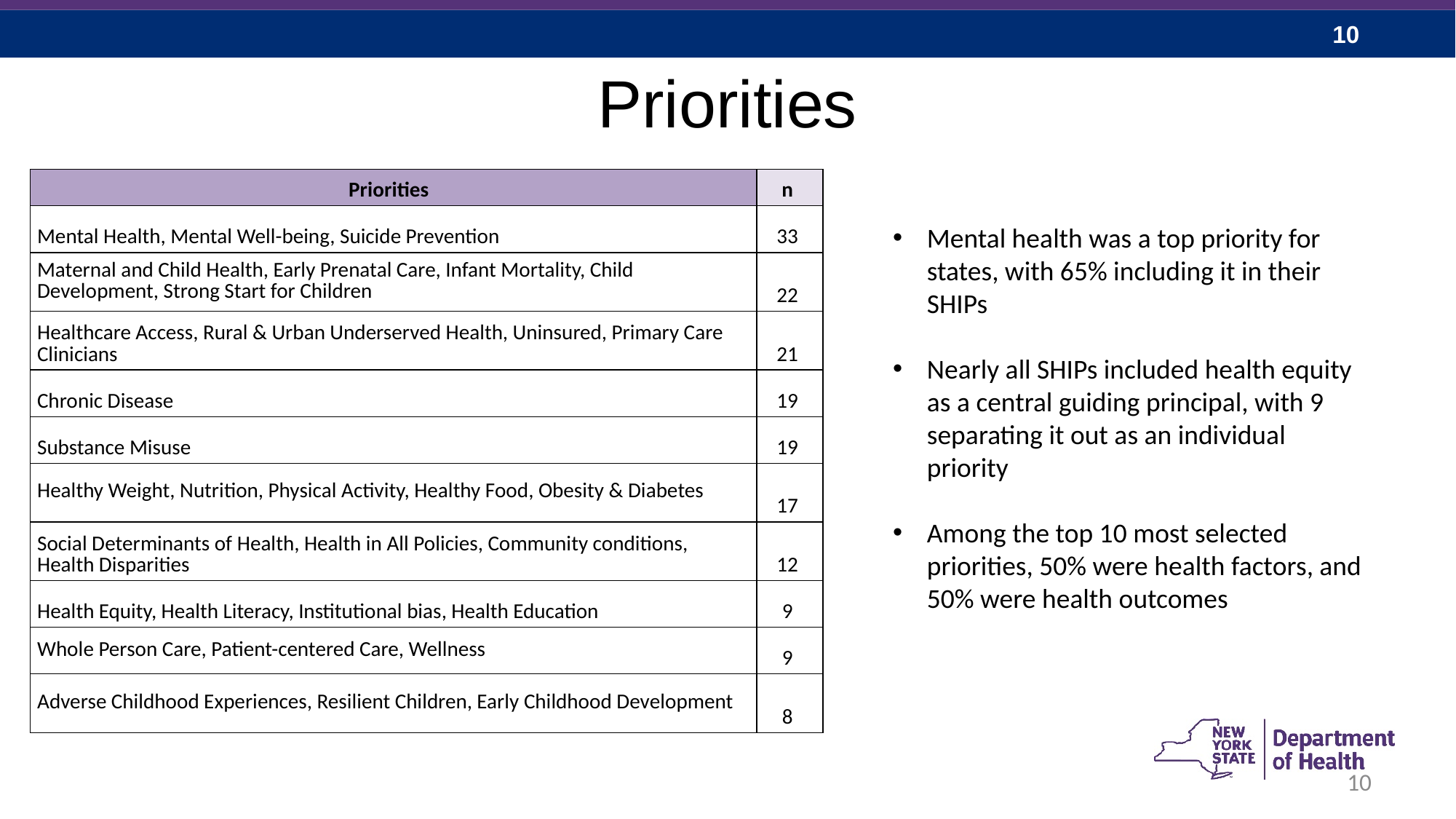

# Priorities
| Priorities | n |
| --- | --- |
| Mental Health, Mental Well-being, Suicide Prevention | 33 |
| Maternal and Child Health, Early Prenatal Care, Infant Mortality, Child Development, Strong Start for Children | 22 |
| Healthcare Access, Rural & Urban Underserved Health, Uninsured, Primary Care Clinicians | 21 |
| Chronic Disease | 19 |
| Substance Misuse | 19 |
| Healthy Weight, Nutrition, Physical Activity, Healthy Food, Obesity & Diabetes | 17 |
| Social Determinants of Health, Health in All Policies, Community conditions, Health Disparities | 12 |
| Health Equity, Health Literacy, Institutional bias, Health Education | 9 |
| Whole Person Care, Patient-centered Care, Wellness | 9 |
| Adverse Childhood Experiences, Resilient Children, Early Childhood Development | 8 |
Mental health was a top priority for states, with 65% including it in their SHIPs

Nearly all SHIPs included health equity as a central guiding principal, with 9 separating it out as an individual priority

Among the top 10 most selected priorities, 50% were health factors, and 50% were health outcomes
10